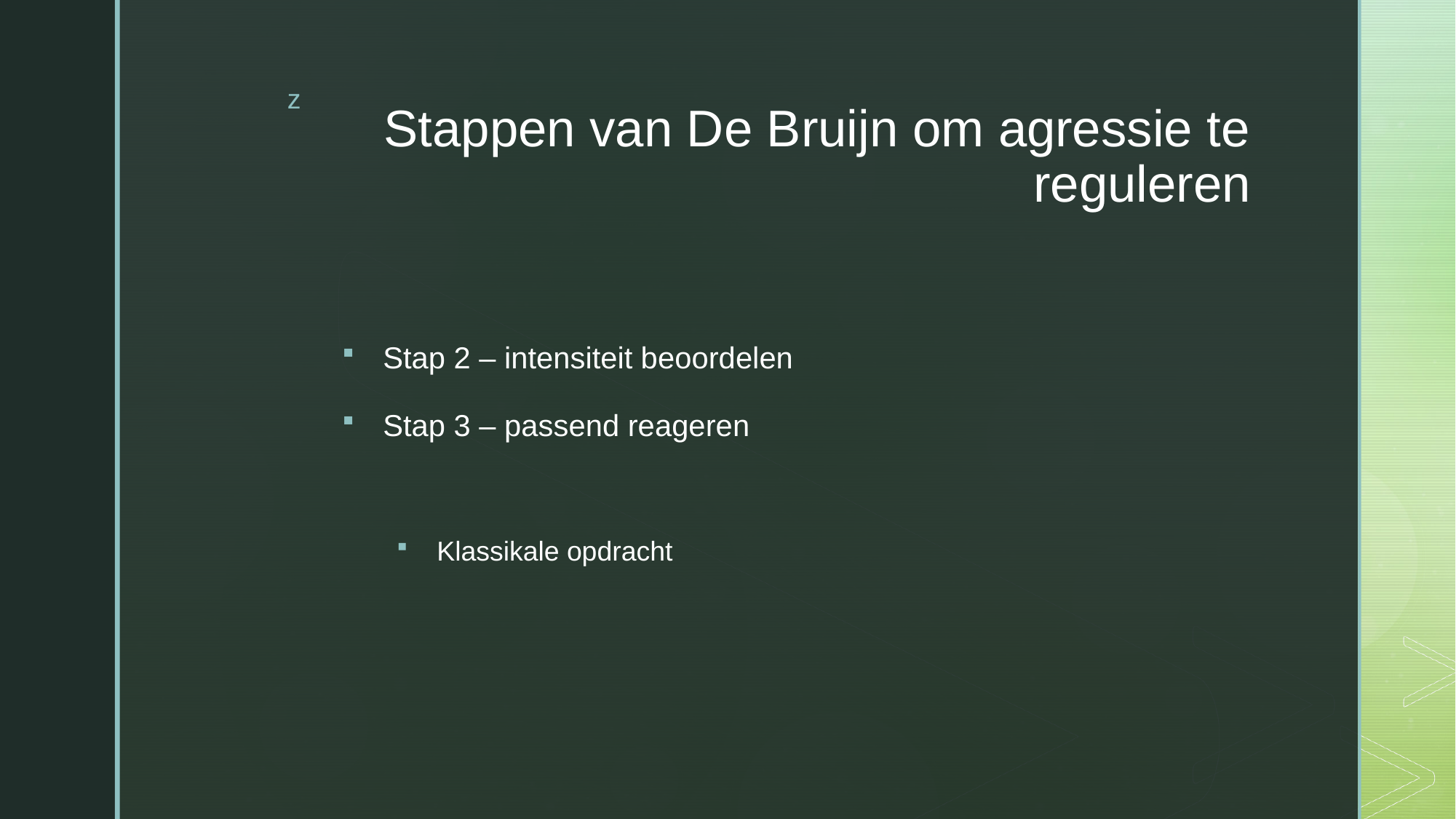

# Stappen van De Bruijn om agressie te reguleren
Stap 2 – intensiteit beoordelen
Stap 3 – passend reageren

Klassikale opdracht